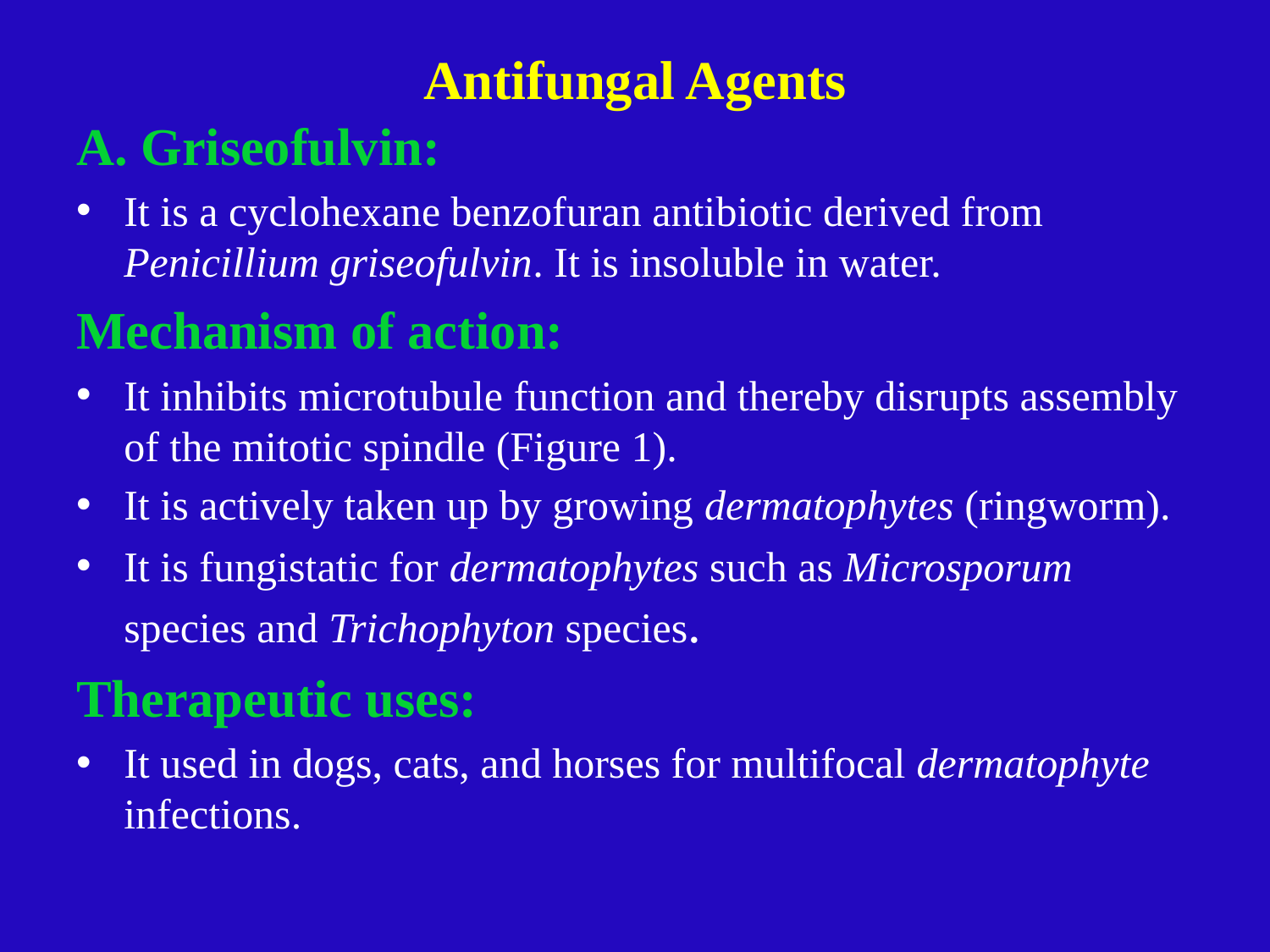

# Antifungal Agents
A. Griseofulvin:
It is a cyclohexane benzofuran antibiotic derived from Penicillium griseofulvin. It is insoluble in water.
Mechanism of action:
It inhibits microtubule function and thereby disrupts assembly of the mitotic spindle (Figure 1).
It is actively taken up by growing dermatophytes (ringworm).
It is fungistatic for dermatophytes such as Microsporum species and Trichophyton species.
Therapeutic uses:
It used in dogs, cats, and horses for multifocal dermatophyte infections.